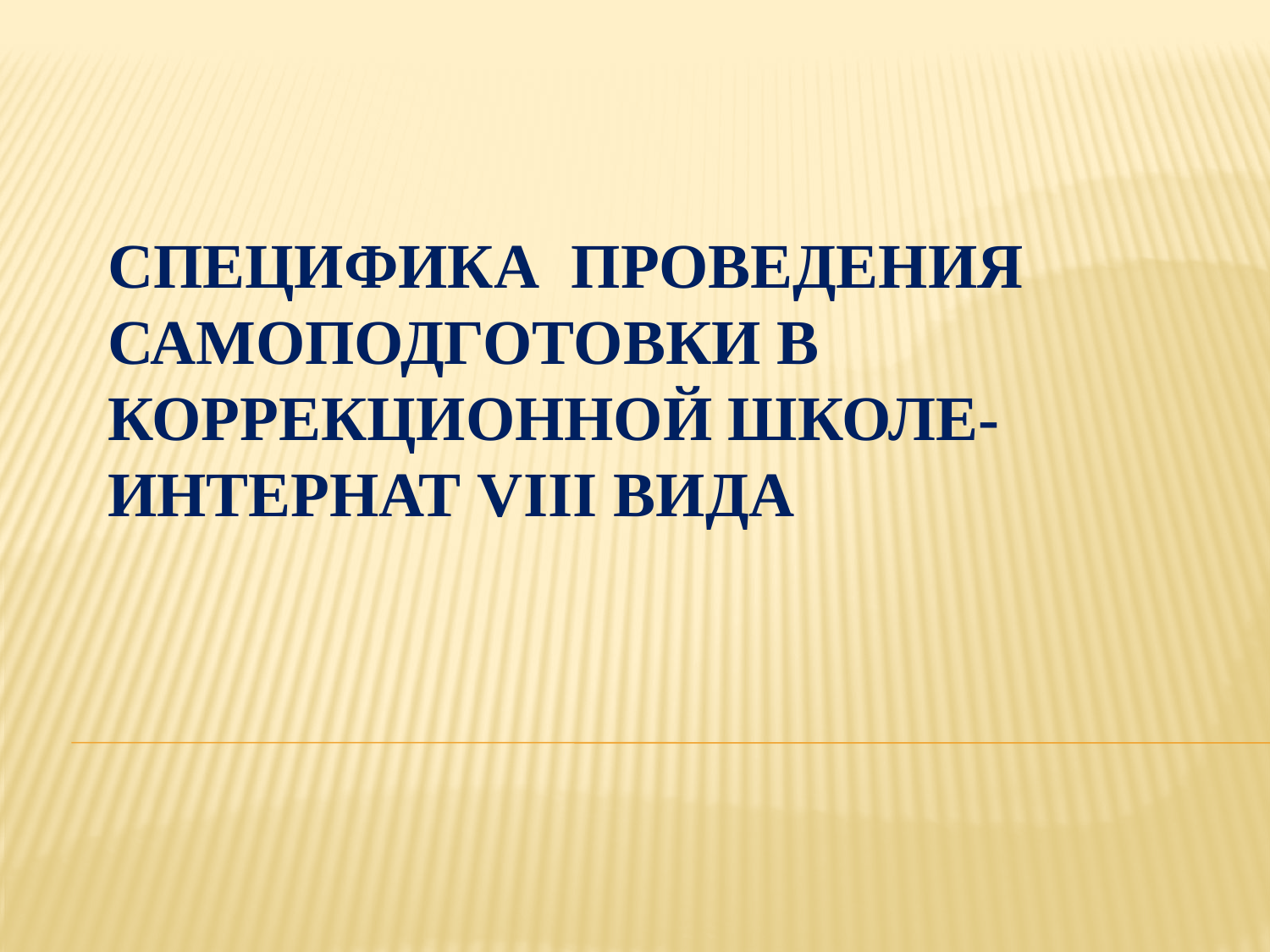

# Специфика  проведения самоподготовки в коррекционной школе-интернат VIII вида